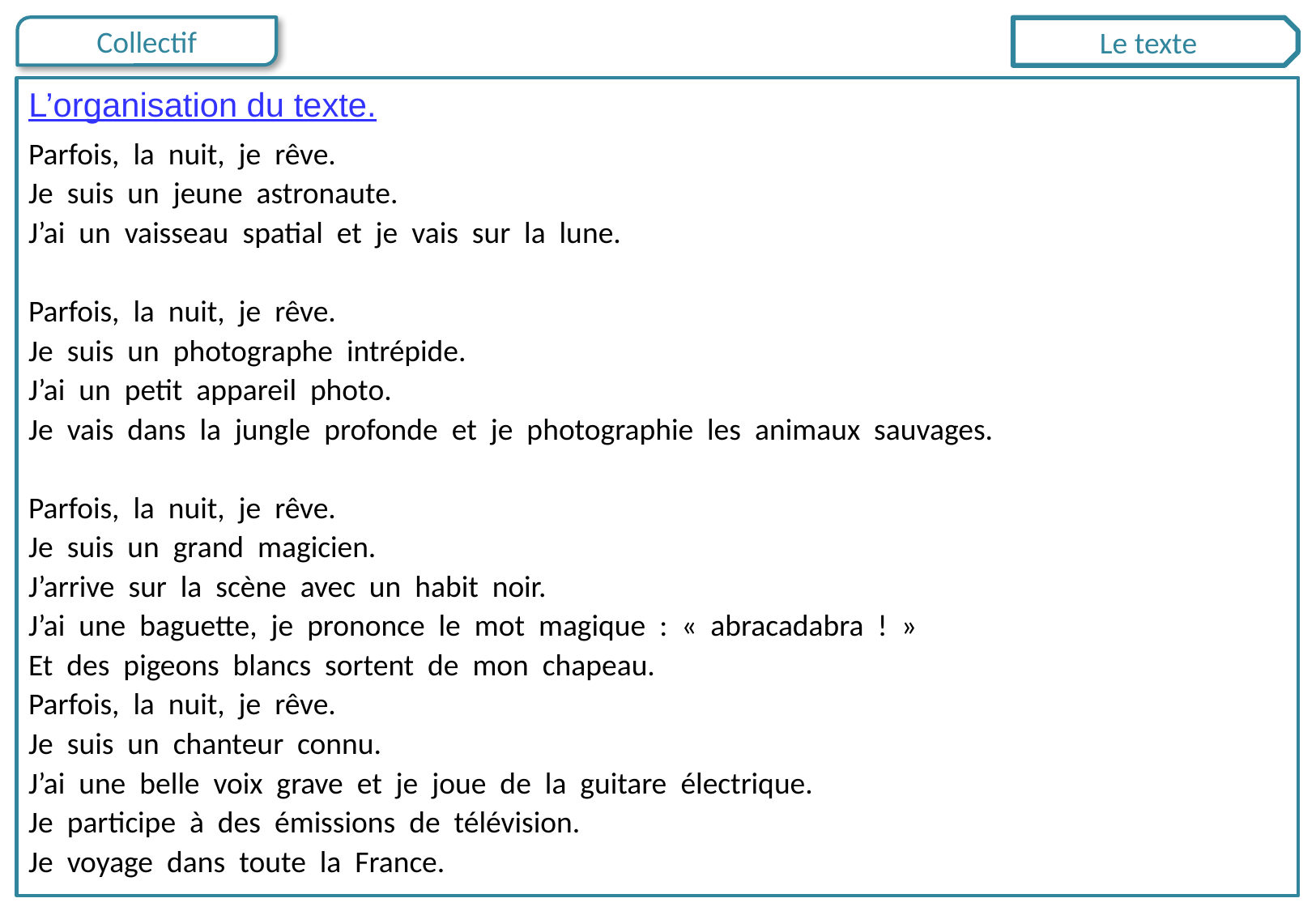

Le texte
L’organisation du texte.
Parfois,  la  nuit,  je  rêve.
Je  suis  un  jeune  astronaute.
J’ai  un  vaisseau  spatial  et  je  vais  sur  la  lune.

Parfois,  la  nuit,  je  rêve.
Je  suis  un  photographe  intrépide.
J’ai  un  petit  appareil  photo.
Je  vais  dans  la  jungle  profonde  et  je  photographie  les  animaux  sauvages.

Parfois,  la  nuit,  je  rêve.
Je  suis  un  grand  magicien.
J’arrive  sur  la  scène  avec  un  habit  noir.
J’ai  une  baguette,  je  prononce  le  mot  magique  :  «  abracadabra  !  »
Et  des  pigeons  blancs  sortent  de  mon  chapeau.
Parfois,  la  nuit,  je  rêve.
Je  suis  un  chanteur  connu.
J’ai  une  belle  voix  grave  et  je  joue  de  la  guitare  électrique.
Je  participe  à  des  émissions  de  télévision.
Je  voyage  dans  toute  la  France.